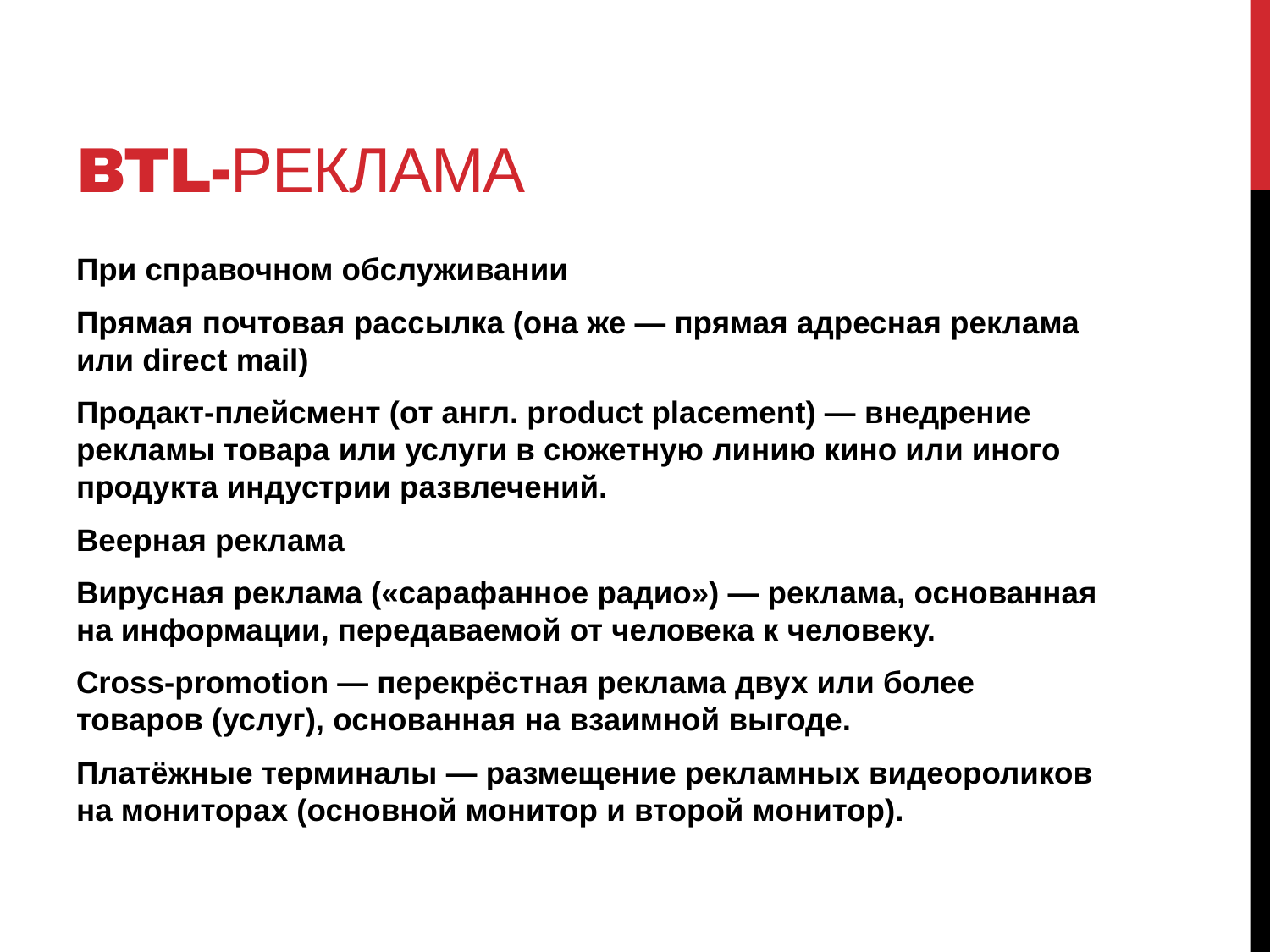

# BTL-реклама
При справочном обслуживании
Прямая почтовая рассылка (она же — прямая адресная реклама или direct mail)
Продакт-плейсмент (от англ. product placement) — внедрение рекламы товара или услуги в сюжетную линию кино или иного продукта индустрии развлечений.
Веерная реклама
Вирусная реклама («сарафанное радио») — реклама, основанная на информации, передаваемой от человека к человеку.
Cross-promotion — перекрёстная реклама двух или более товаров (услуг), основанная на взаимной выгоде.
Платёжные терминалы — размещение рекламных видеороликов на мониторах (основной монитор и второй монитор).